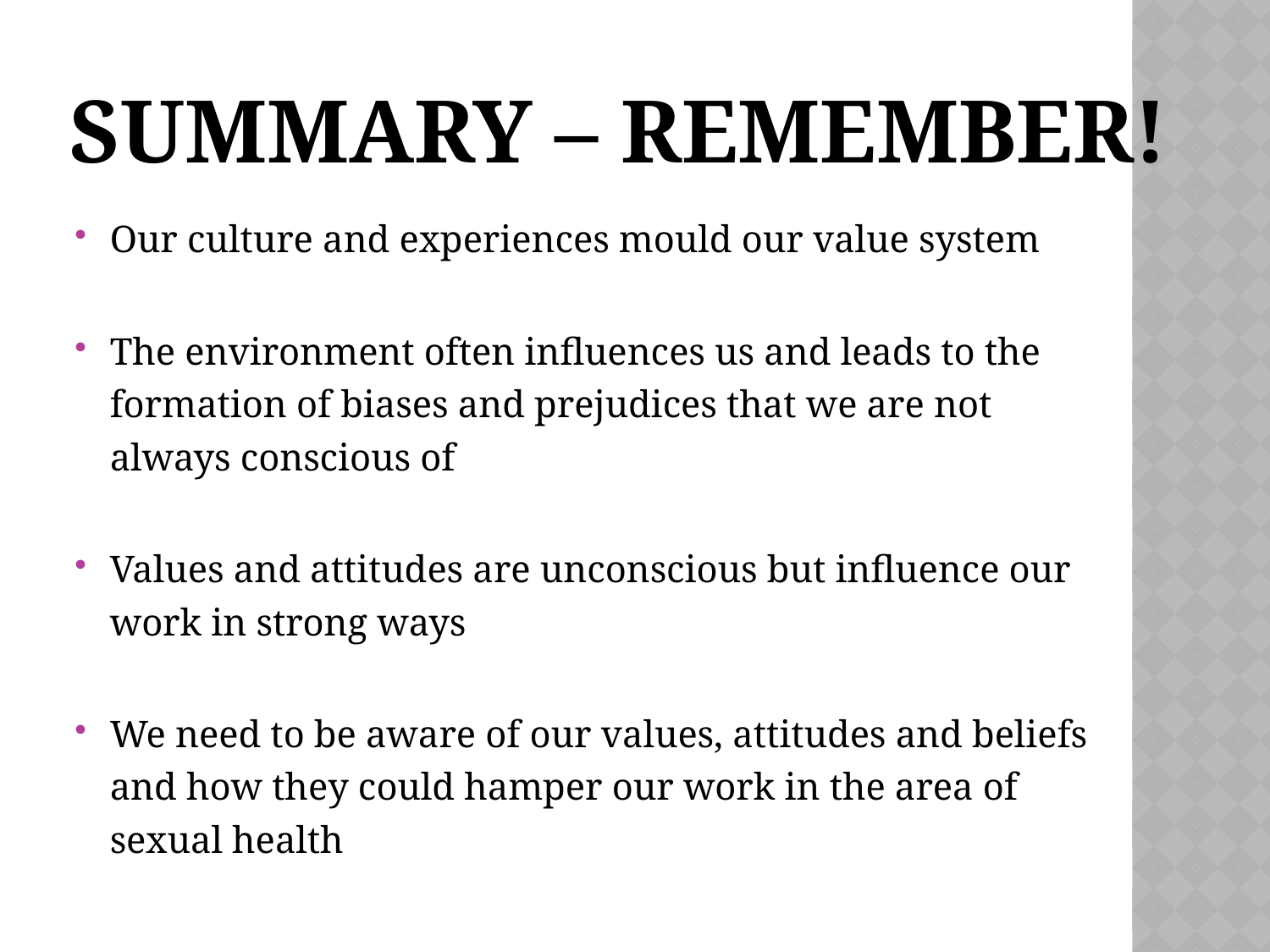

# Summary – Remember!
Our culture and experiences mould our value system

The environment often influences us and leads to the formation of biases and prejudices that we are not always conscious of

Values and attitudes are unconscious but influence our work in strong ways

We need to be aware of our values, attitudes and beliefs and how they could hamper our work in the area of sexual health